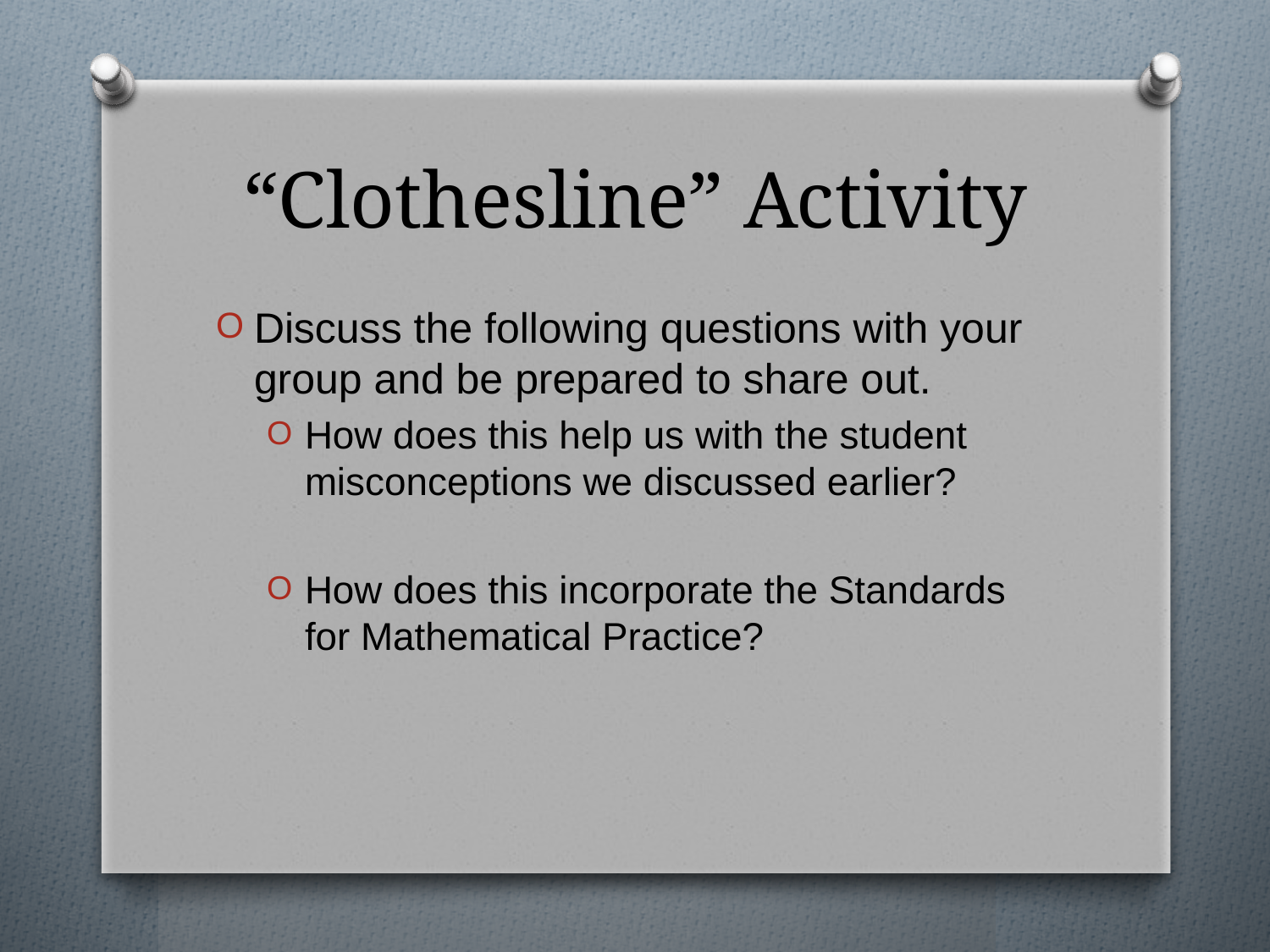

# “Clothesline” Activity
Discuss the following questions with your group and be prepared to share out.
How does this help us with the student misconceptions we discussed earlier?

How does this incorporate the Standards for Mathematical Practice?